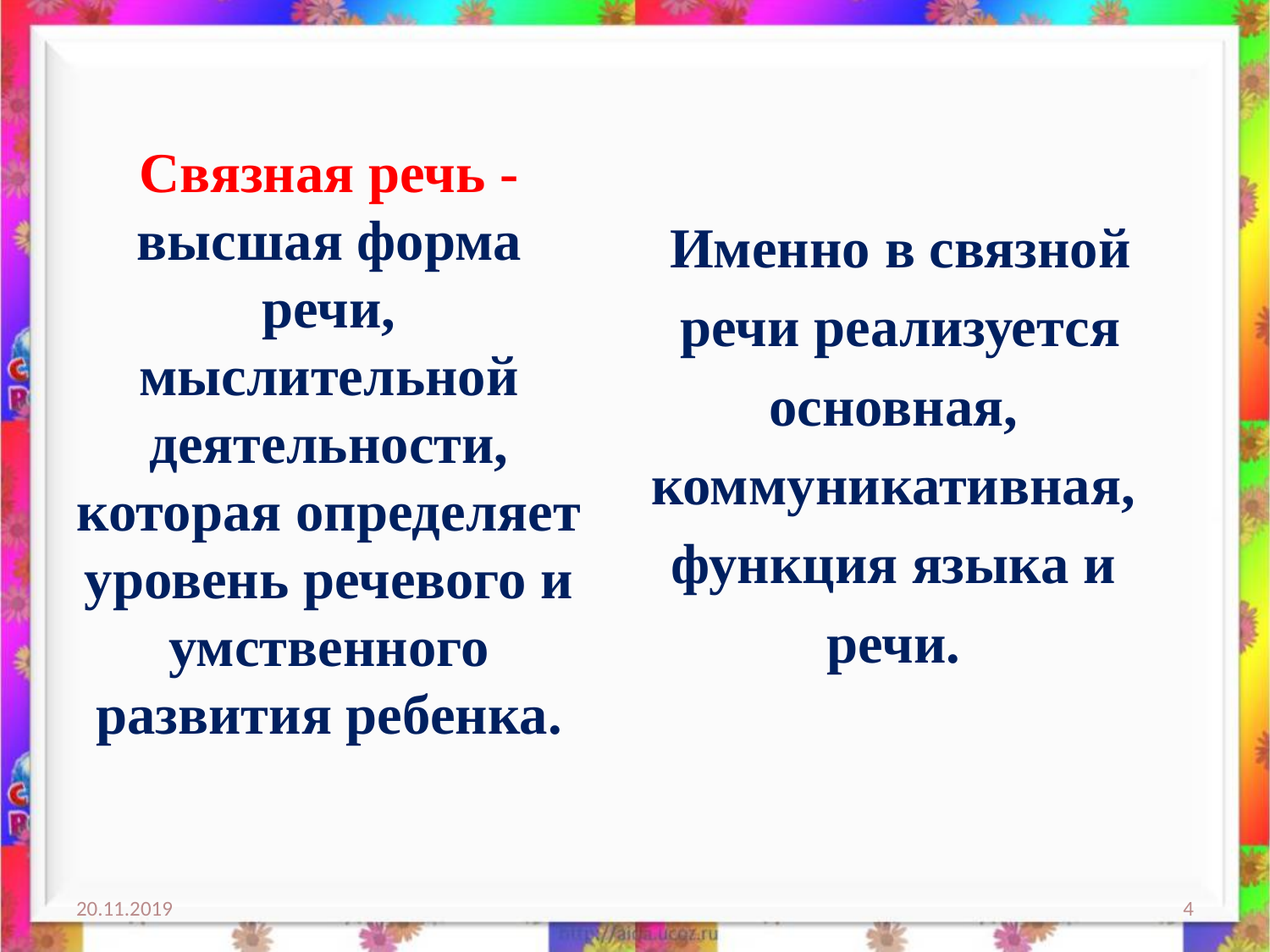

# Связная речь - высшая форма речи, мыслительной деятельности, которая определяет уровень речевого и умственного развития ребенка.

Именно в связной
 речи реализуется
основная,
коммуникативная,
функция языка и
речи.
20.11.2019
4